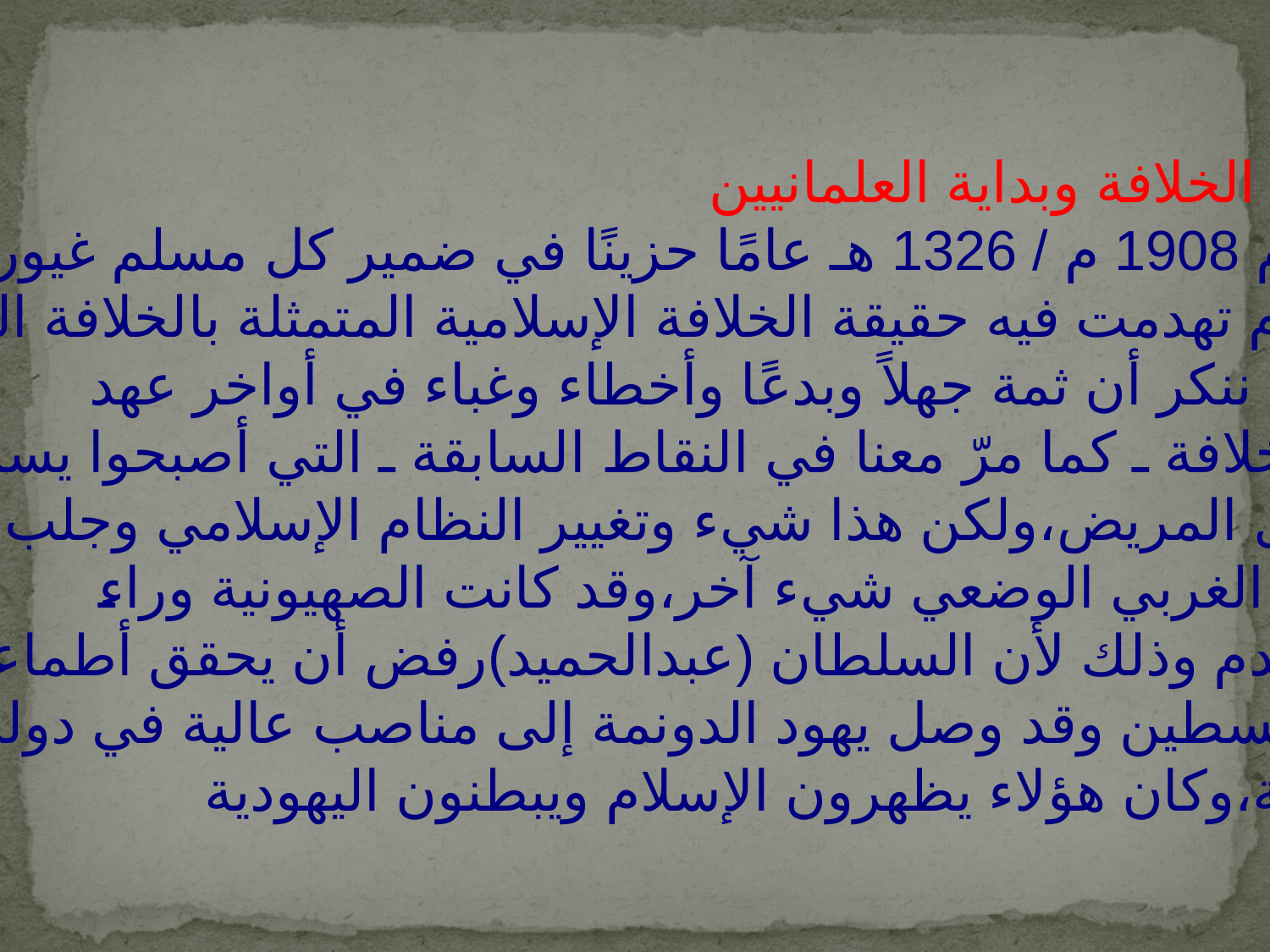

سقوط الخلافة وبداية العلمانيين
يعد عام 1908 م / 1326 هـ عامًا حزينًا في ضمير كل مسلم غيور ؛
لأنه عام تهدمت فيه حقيقة الخلافة الإسلامية المتمثلة بالخلافة العثمانية
،نحن لا ننكر أن ثمة جهلاً وبدعًا وأخطاء وغباء في أواخر عهد
هذه الخلافة ـ كما مرّ معنا في النقاط السابقة ـ التي أصبحوا يسمونها
 بالرجل المريض،ولكن هذا شيء وتغيير النظام الإسلامي وجلب
النظام الغربي الوضعي شيء آخر،وقد كانت الصهيونية وراء
هذا الهدم وذلك لأن السلطان (عبدالحميد)رفض أن يحقق أطماعها
 في فلسطين وقد وصل يهود الدونمة إلى مناصب عالية في دولة
 الخلافة،وكان هؤلاء يظهرون الإسلام ويبطنون اليهودية